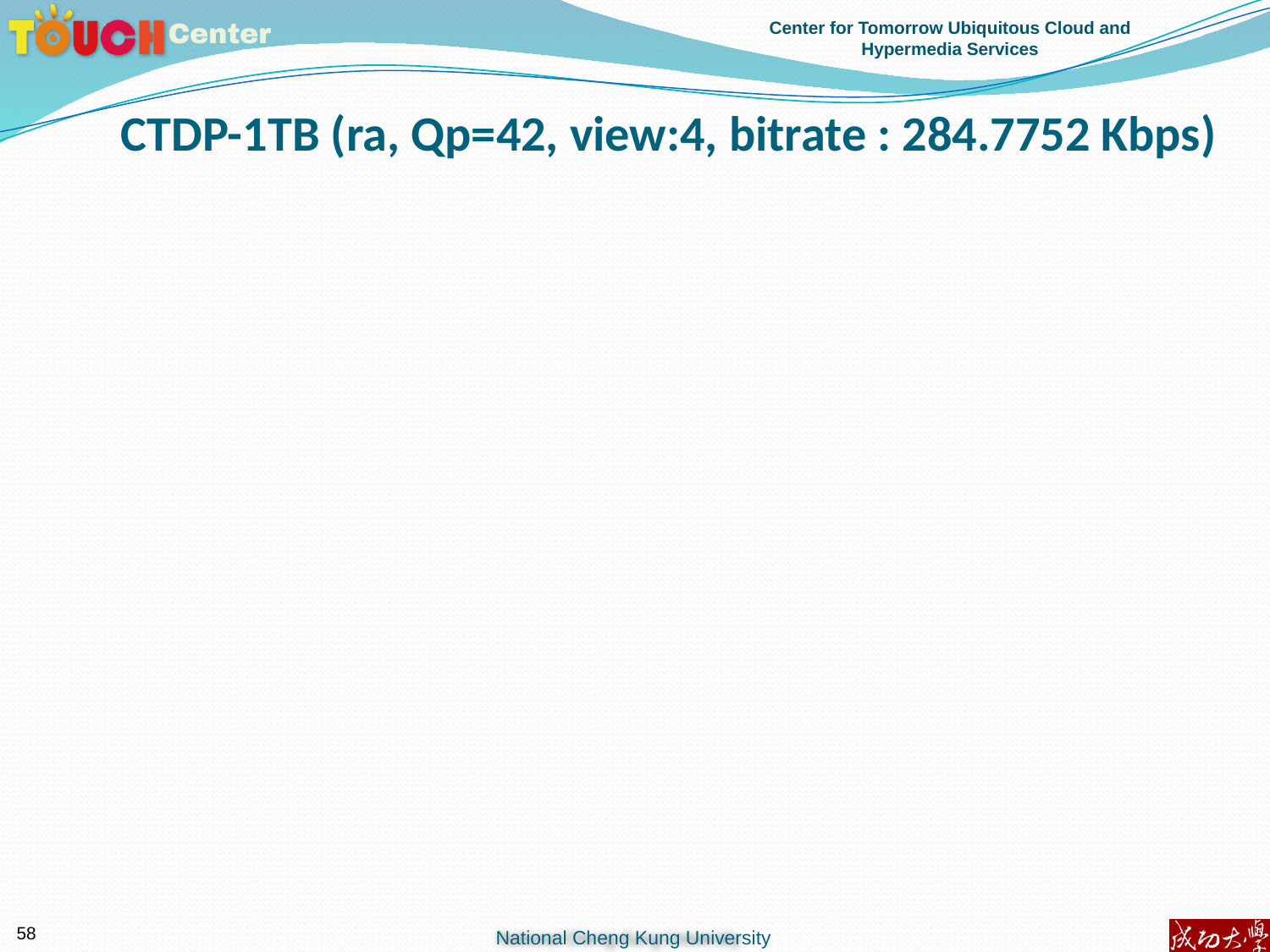

# CTDP-1TB (ra, Qp=42, view:4, bitrate : 284.7752 Kbps)